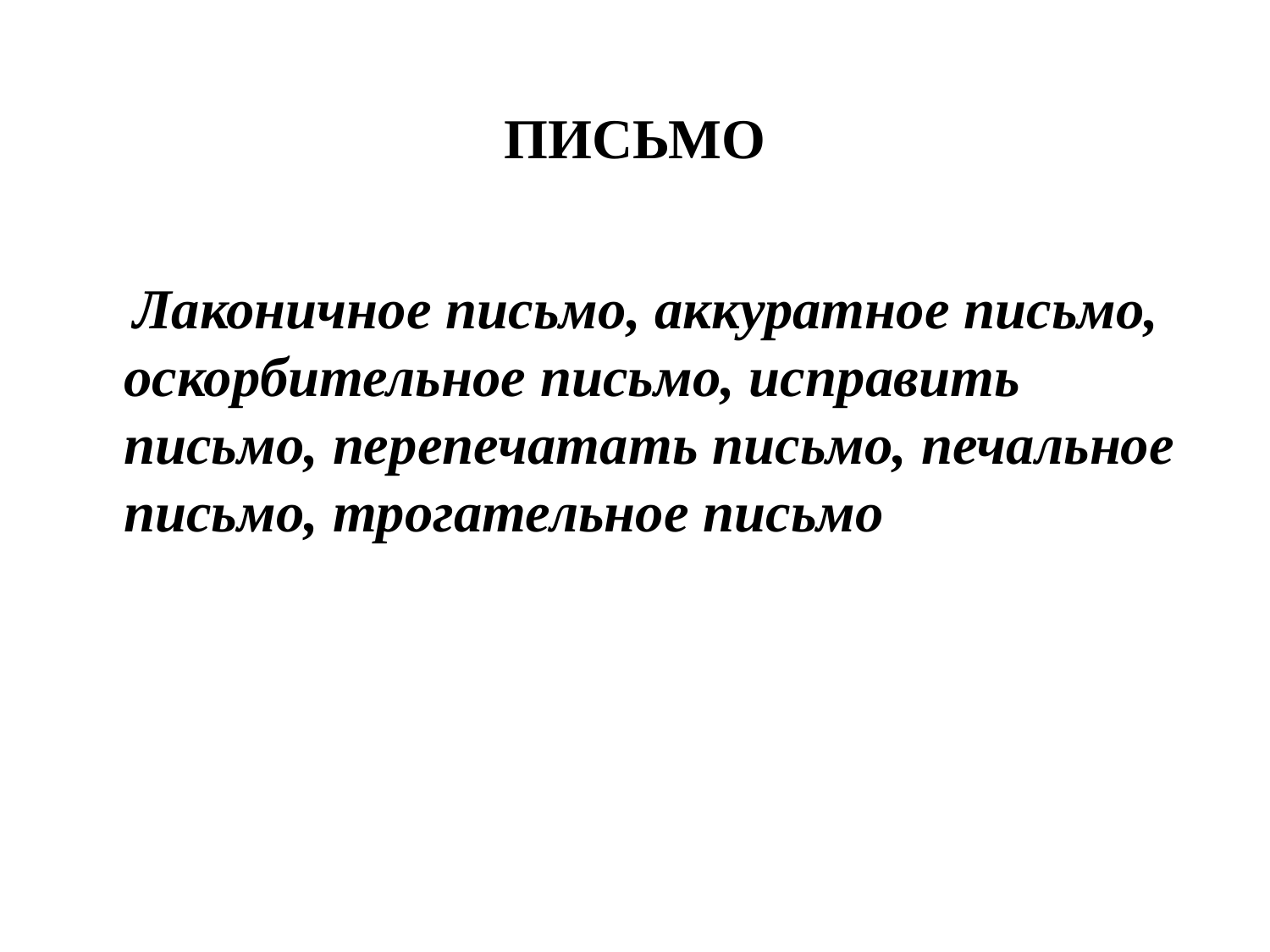

# ПИСЬМО
    Лаконичное письмо, аккуратное письмо, оскорбительное письмо, исправить письмо, перепечатать письмо, печальное письмо, трогательное письмо